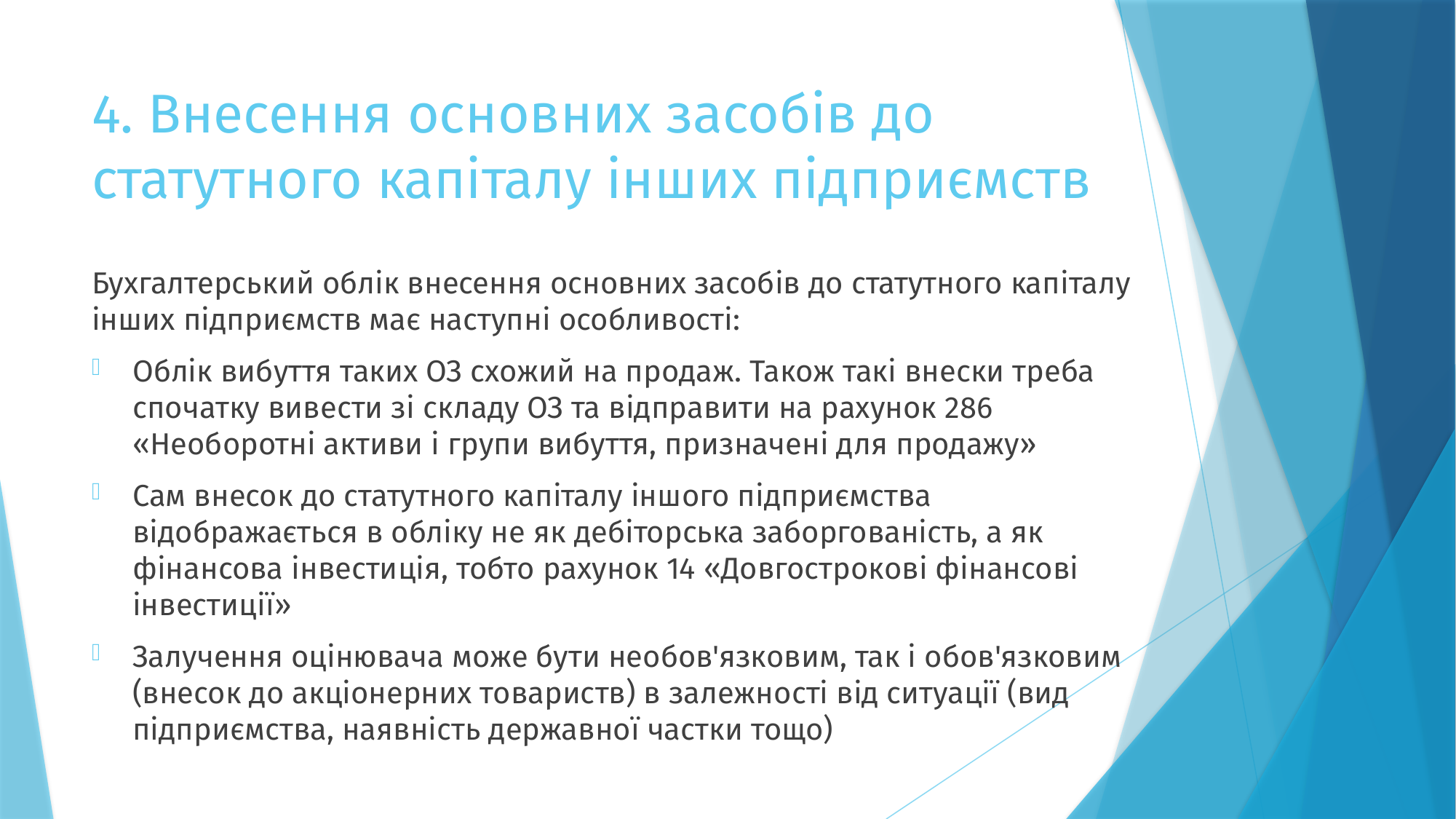

# 4. Внесення основних засобів до статутного капіталу інших підприємств
Бухгалтерський облік внесення основних засобів до статутного капіталу інших підприємств має наступні особливості:
Облік вибуття таких ОЗ схожий на продаж. Також такі внески треба спочатку вивести зі складу ОЗ та відправити на рахунок 286 «Необоротні активи і групи вибуття, призначені для продажу»
Сам внесок до статутного капіталу іншого підприємства відображається в обліку не як дебіторська заборгованість, а як фінансова інвестиція, тобто рахунок 14 «Довгострокові фінансові інвестиції»
Залучення оцінювача може бути необов'язковим, так і обов'язковим (внесок до акціонерних товариств) в залежності від ситуації (вид підприємства, наявність державної частки тощо)